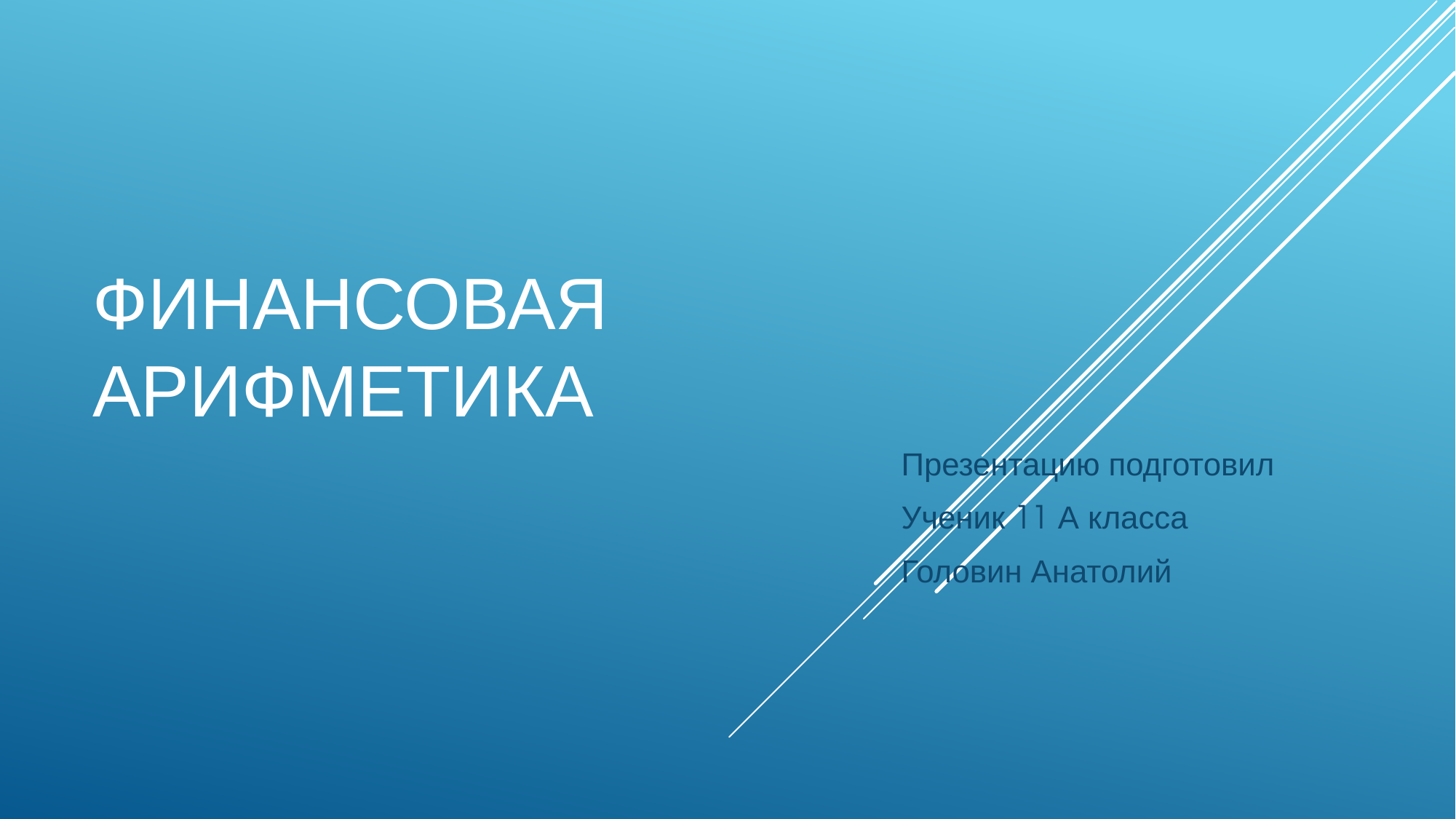

# Финансовая арифметика
Презентацию подготовил
Ученик 11 А класса
Головин Анатолий